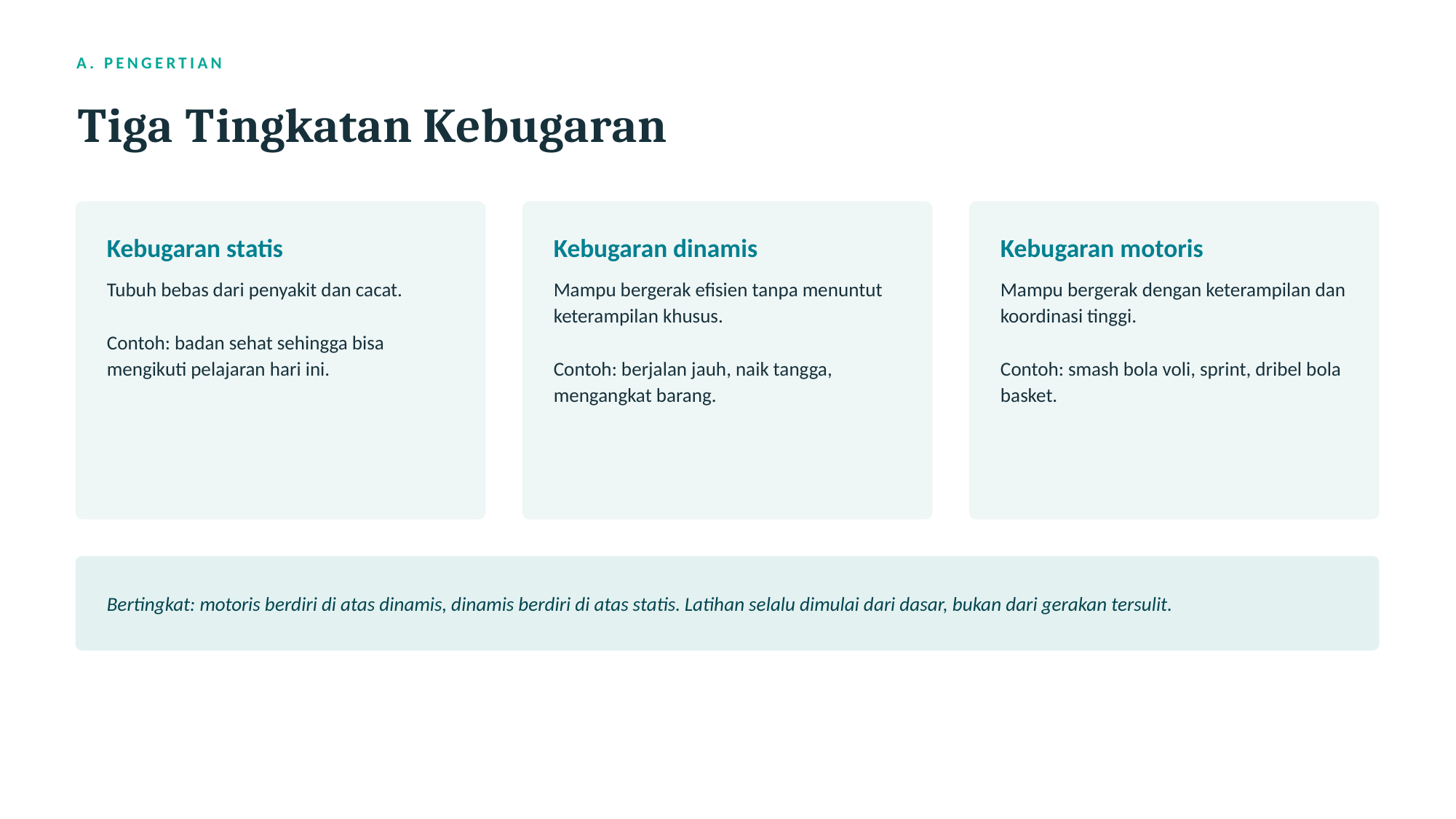

A. PENGERTIAN
Tiga Tingkatan Kebugaran

Kebugaran statis
Kebugaran dinamis
Kebugaran motoris
Tubuh bebas dari penyakit dan cacat.

Contoh: badan sehat sehingga bisa mengikuti pelajaran hari ini.
Mampu bergerak efisien tanpa menuntut keterampilan khusus.

Contoh: berjalan jauh, naik tangga, mengangkat barang.
Mampu bergerak dengan keterampilan dan koordinasi tinggi.

Contoh: smash bola voli, sprint, dribel bola basket.

Bertingkat: motoris berdiri di atas dinamis, dinamis berdiri di atas statis. Latihan selalu dimulai dari dasar, bukan dari gerakan tersulit.